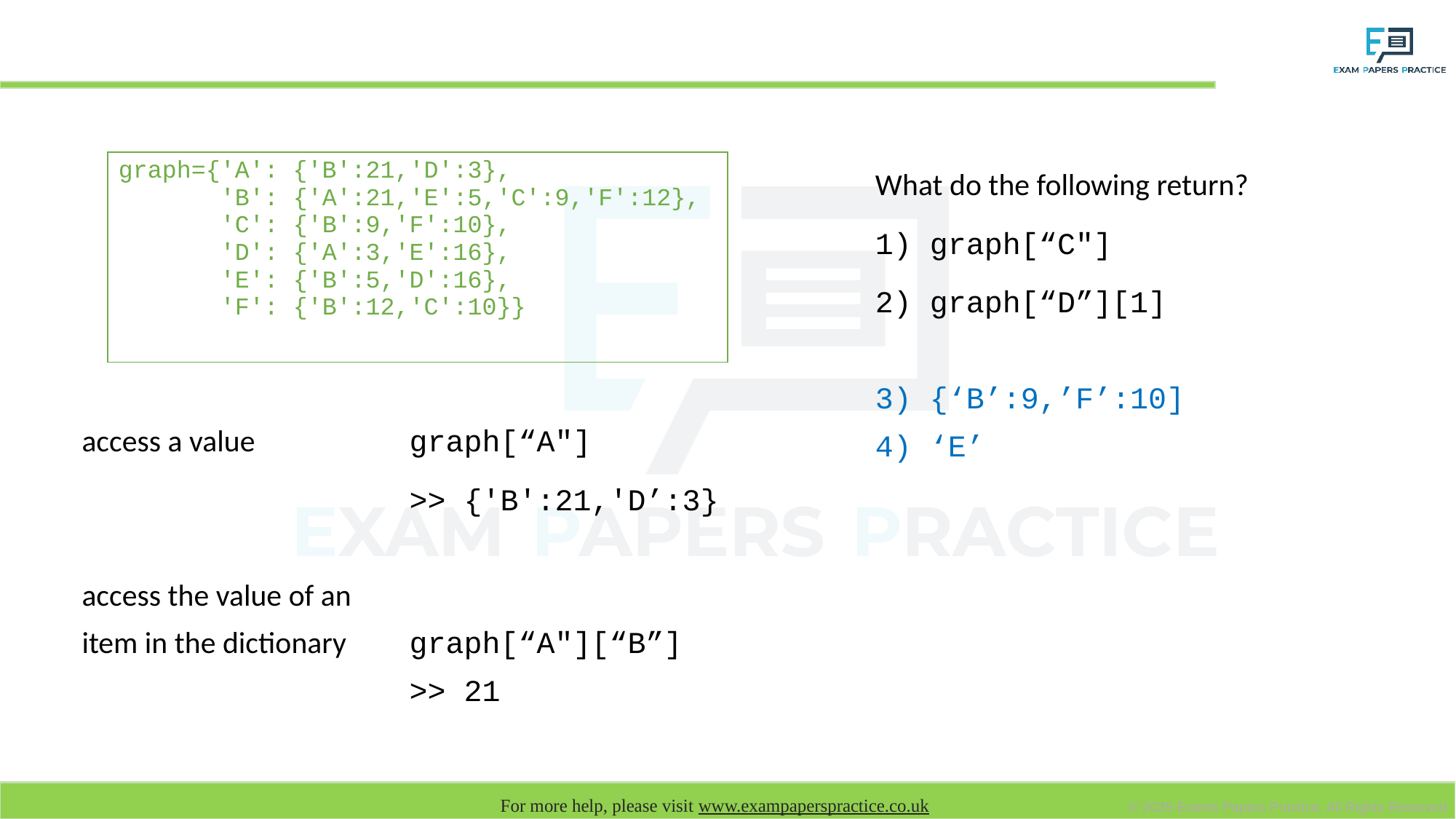

# Operations dictionary values
| graph={'A': {'B':21,'D':3}, 'B': {'A':21,'E':5,'C':9,'F':12}, 'C': {'B':9,'F':10}, 'D': {'A':3,'E':16}, 'E': {'B':5,'D':16}, 'F': {'B':12,'C':10}} |
| --- |
What do the following return?
graph[“C"]
graph[“D”][1]

{‘B’:9,’F’:10]
‘E’
access a value		graph[“A"]
			>> {'B':21,'D’:3}

access the value of an
item in the dictionary 	graph[“A"][“B”]
			>> 21